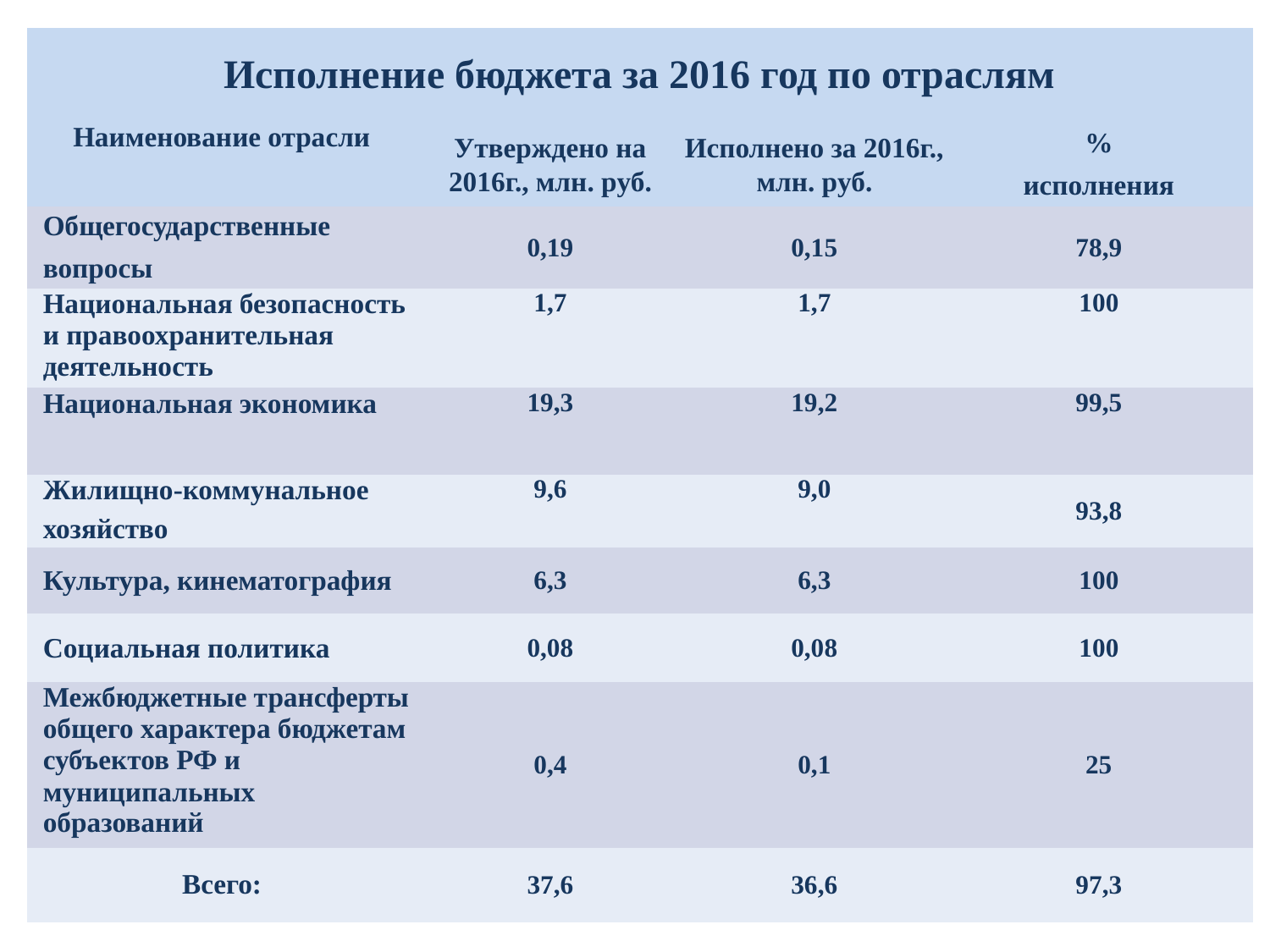

| Исполнение бюджета за 2016 год по отраслям |  |  |  |
| --- | --- | --- | --- |
| Наименование отрасли | Утверждено на 2016г., млн. руб. | Исполнено за 2016г., млн. руб. | % исполнения |
| Общегосударственные вопросы | 0,19 | 0,15 | 78,9 |
| Национальная безопасность и правоохранительная деятельность | 1,7 | 1,7 | 100 |
| Национальная экономика | 19,3 | 19,2 | 99,5 |
| Жилищно-коммунальное хозяйство | 9,6 | 9,0 | 93,8 |
| Культура, кинематография | 6,3 | 6,3 | 100 |
| Социальная политика | 0,08 | 0,08 | 100 |
| Межбюджетные трансферты общего характера бюджетам субъектов РФ и муниципальных образований | 0,4 | 0,1 | 25 |
| Всего: | 37,6 | 36,6 | 97,3 |